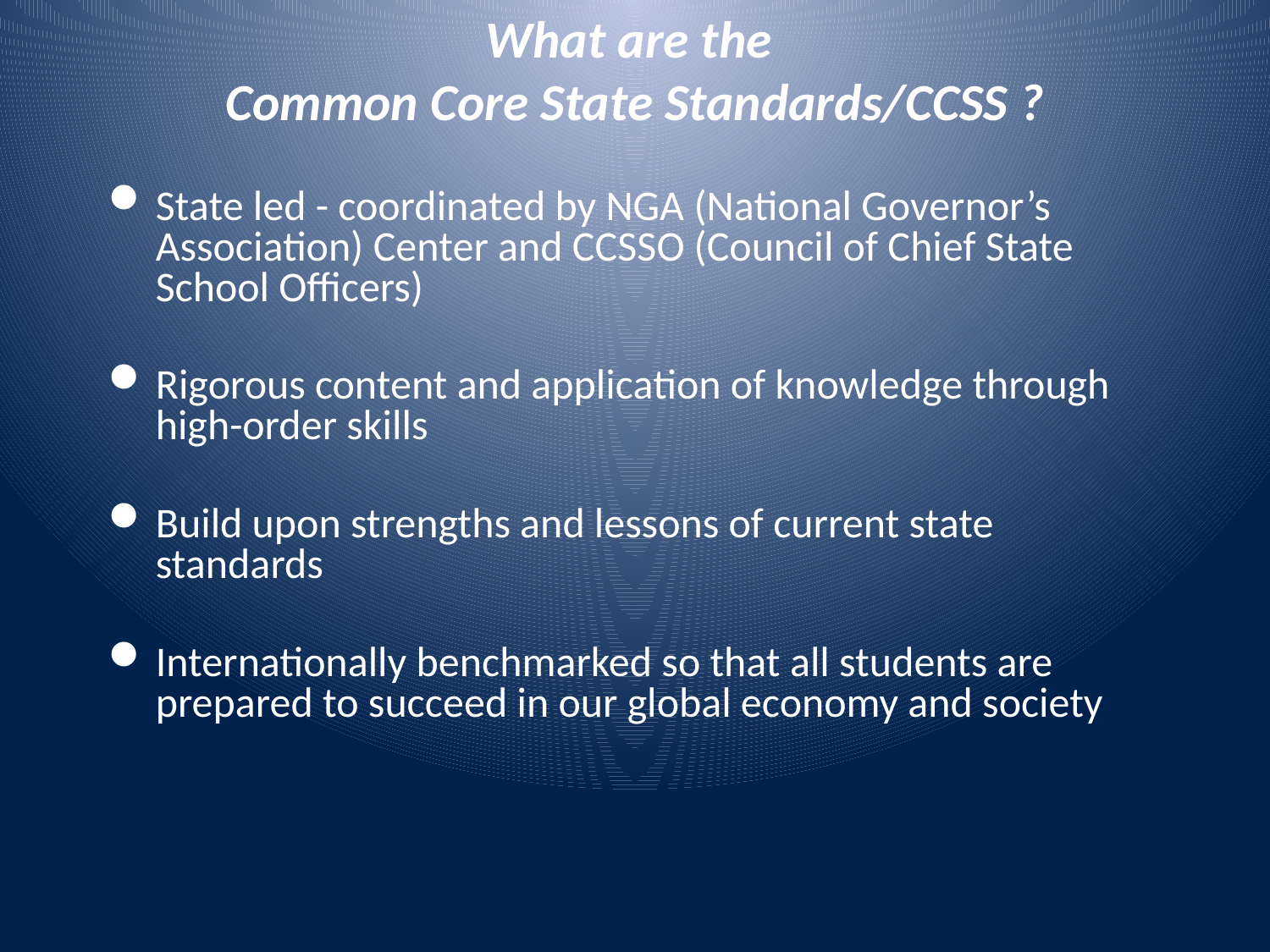

# What are the Common Core State Standards/CCSS ?
State led - coordinated by NGA (National Governor’s Association) Center and CCSSO (Council of Chief State School Officers)

Rigorous content and application of knowledge through high-order skills

Build upon strengths and lessons of current state standards

Internationally benchmarked so that all students are prepared to succeed in our global economy and society